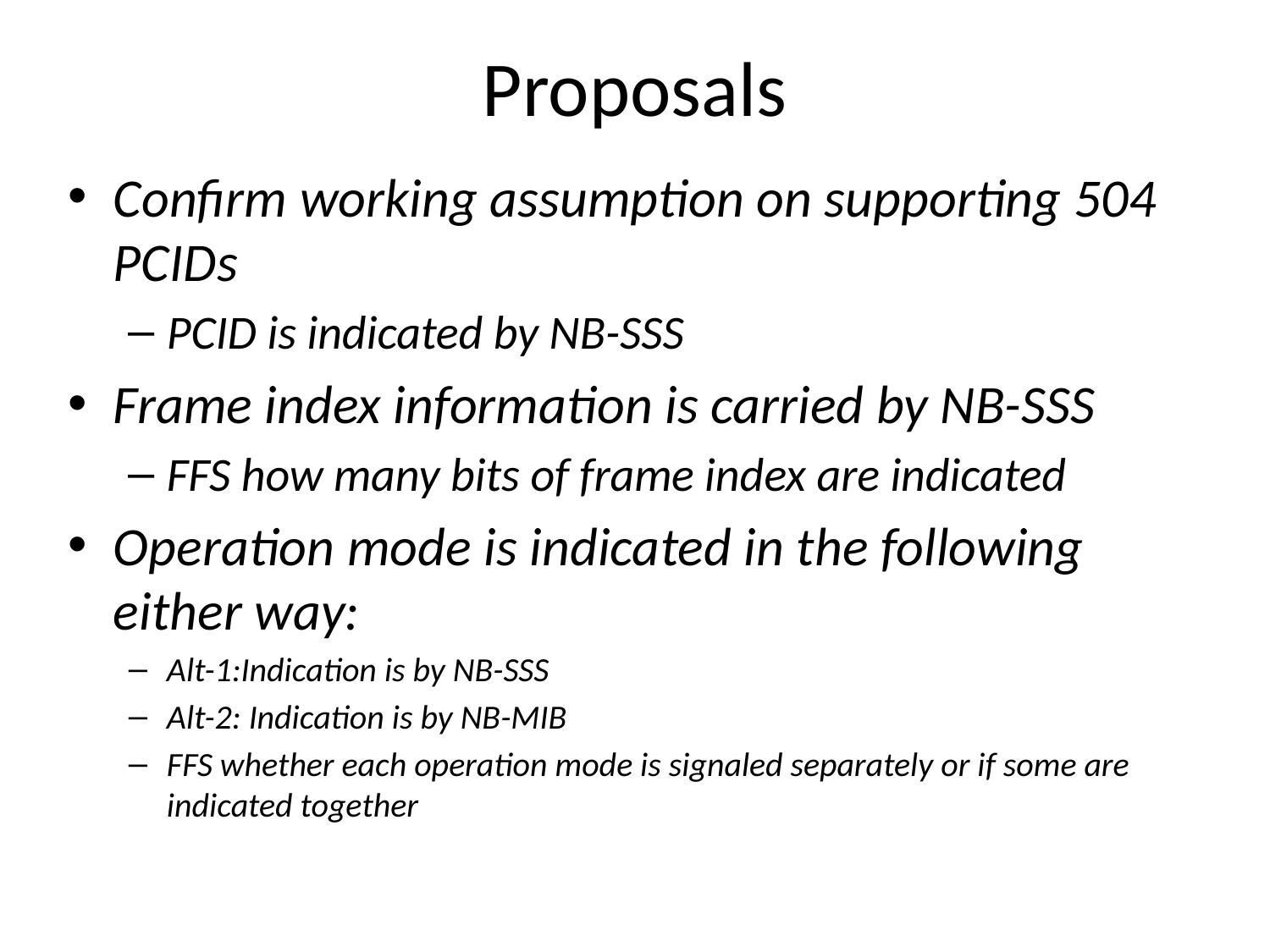

# Proposals
Confirm working assumption on supporting 504 PCIDs
PCID is indicated by NB-SSS
Frame index information is carried by NB-SSS
FFS how many bits of frame index are indicated
Operation mode is indicated in the following either way:
Alt-1:Indication is by NB-SSS
Alt-2: Indication is by NB-MIB
FFS whether each operation mode is signaled separately or if some are indicated together